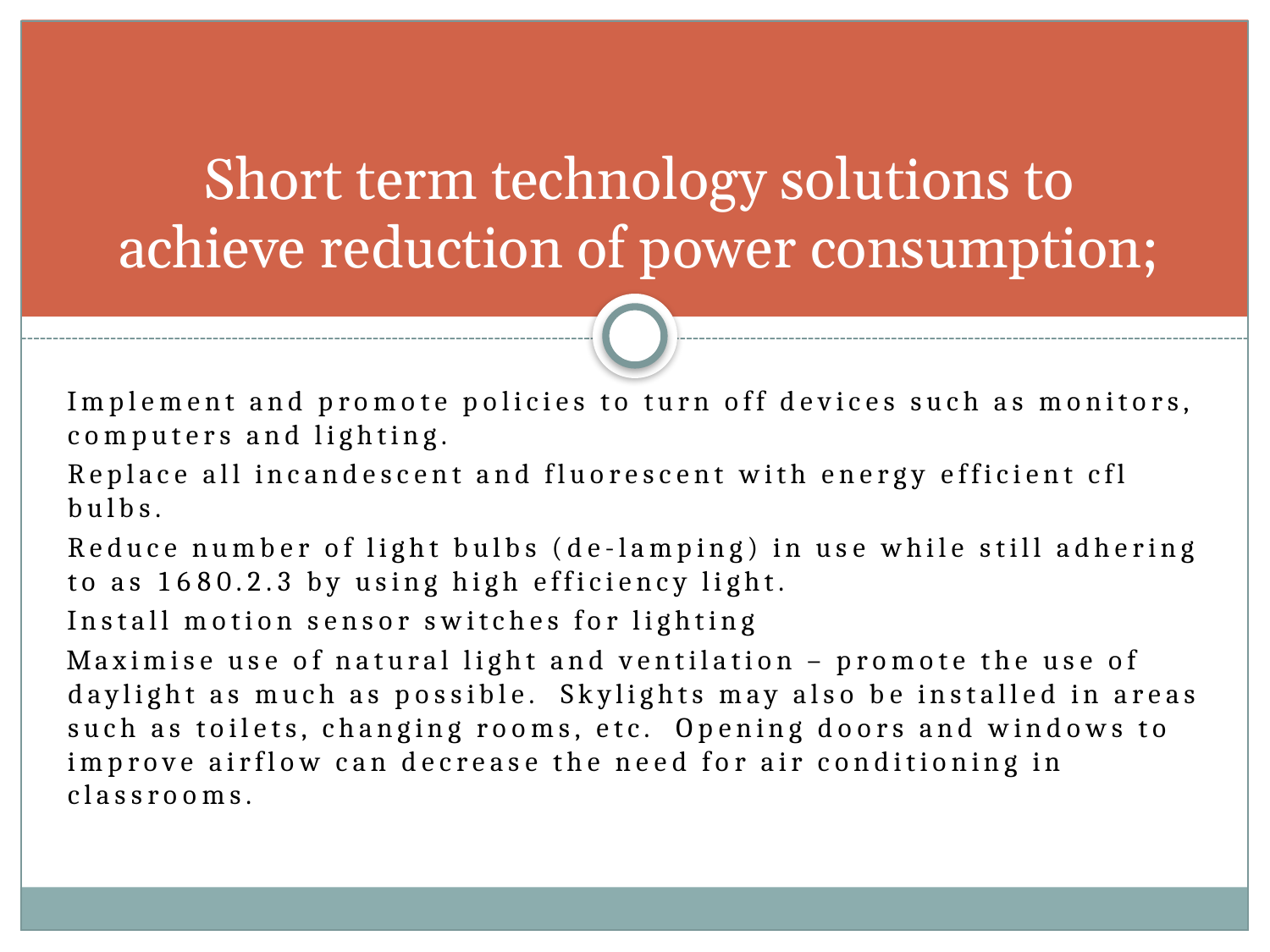

# Short term technology solutions to achieve reduction of power consumption;
Implement and promote policies to turn off devices such as monitors, computers and lighting.
Replace all incandescent and fluorescent with energy efficient cfl bulbs.
Reduce number of light bulbs (de-lamping) in use while still adhering to as 1680.2.3 by using high efficiency light.
Install motion sensor switches for lighting
Maximise use of natural light and ventilation – promote the use of daylight as much as possible.  Skylights may also be installed in areas such as toilets, changing rooms, etc.  Opening doors and windows to improve airflow can decrease the need for air conditioning in classrooms.